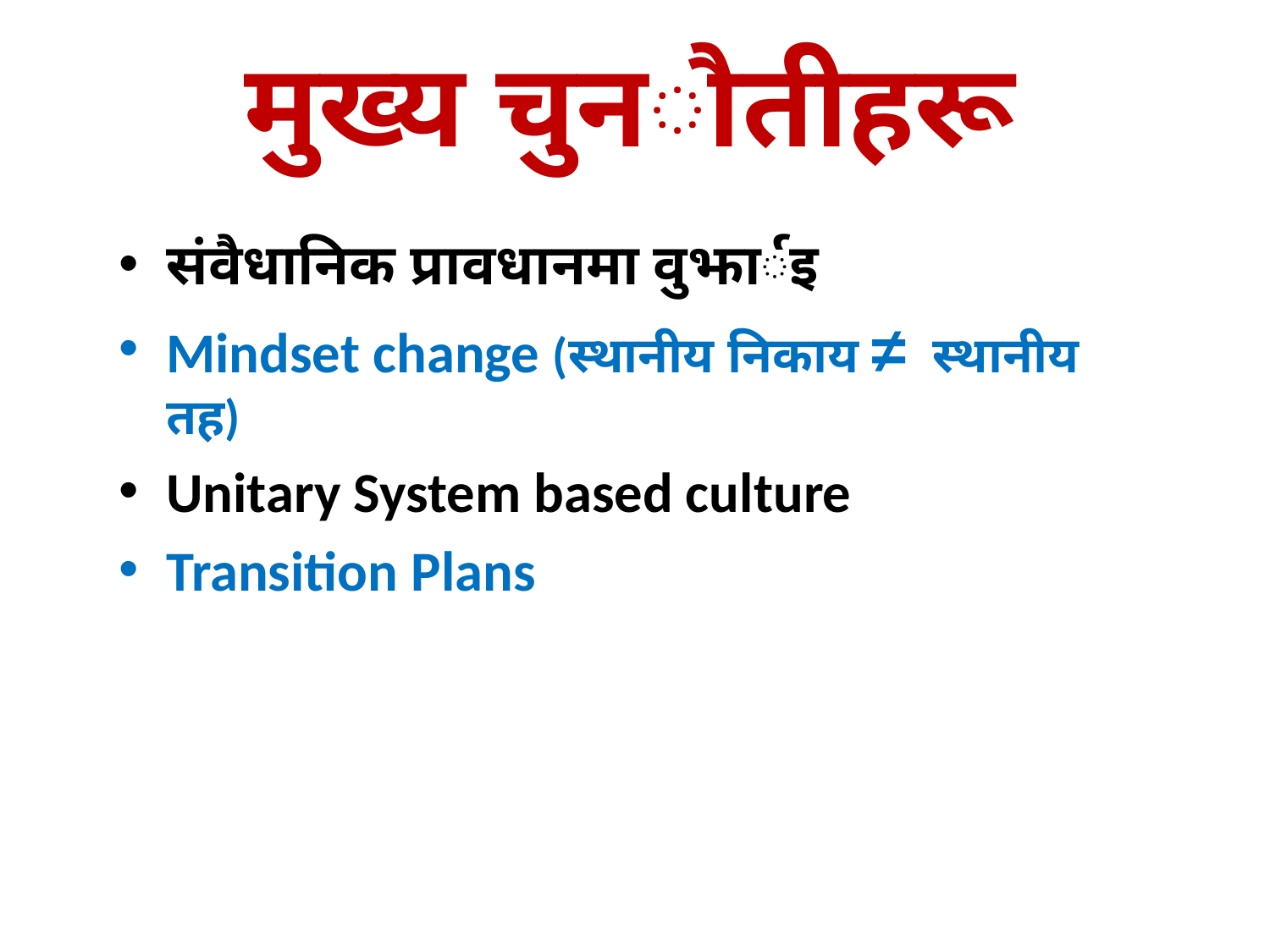

# मुख्य चुनौतीहरू
संवैधानिक प्रावधानमा वुझार्इ
Mindset change (स्थानीय निकाय ≠  स्थानीय तह)
Unitary System based culture
Transition Plans